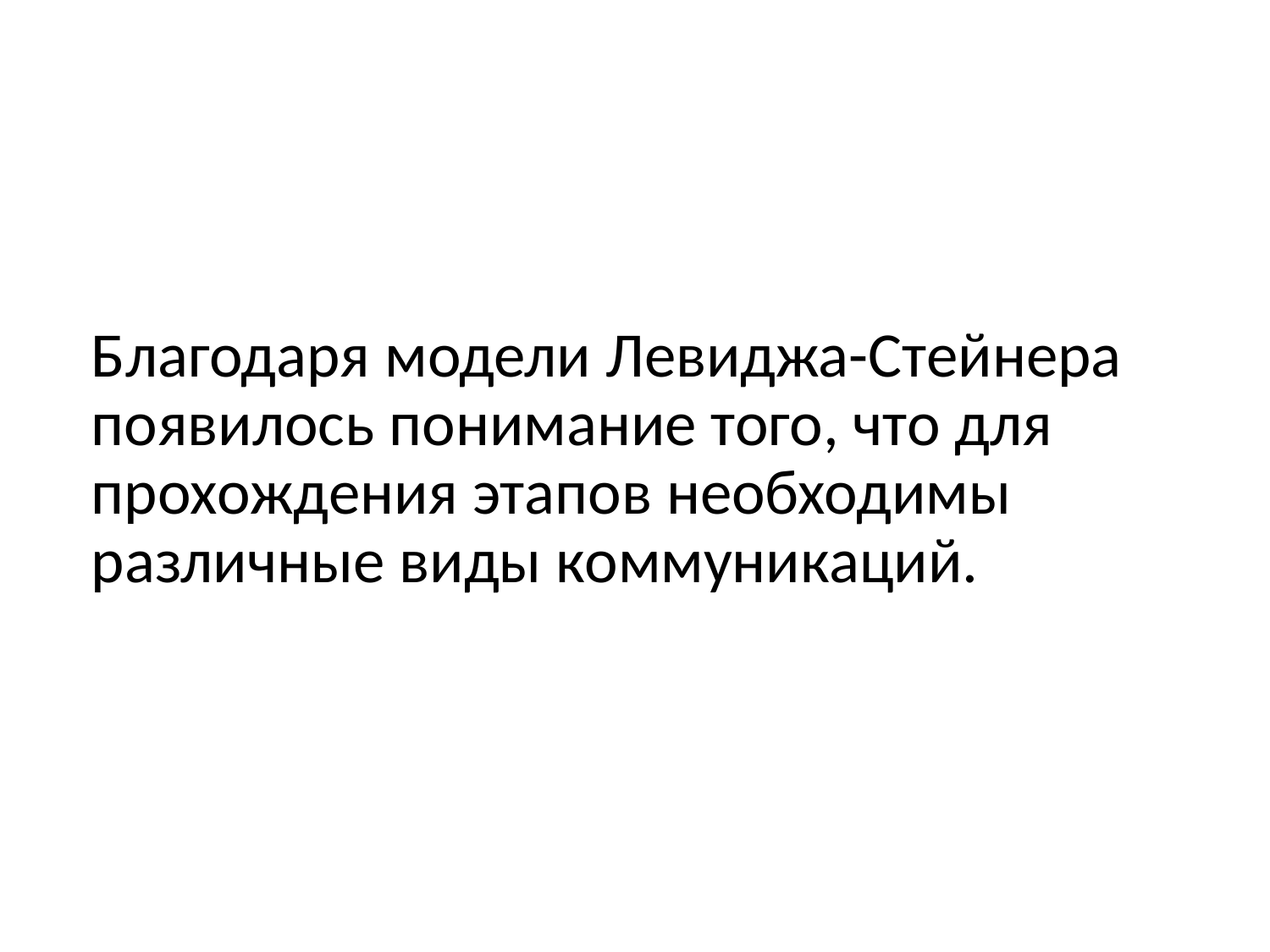

Благодаря модели Левиджа-Стейнера появилось понимание того, что для прохождения этапов необходимы различные виды коммуникаций.